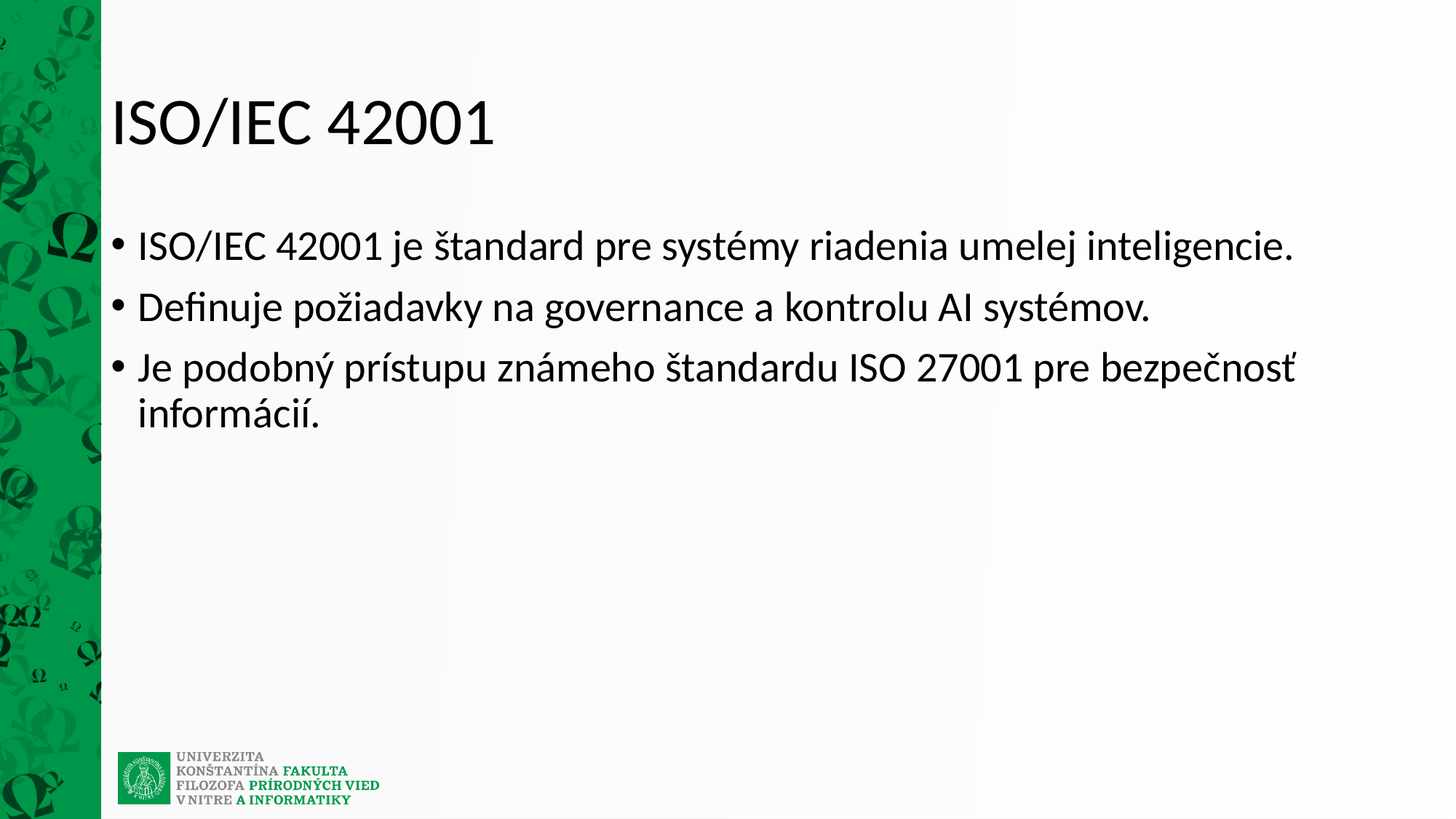

# ISO/IEC 42001
ISO/IEC 42001 je štandard pre systémy riadenia umelej inteligencie.
Definuje požiadavky na governance a kontrolu AI systémov.
Je podobný prístupu známeho štandardu ISO 27001 pre bezpečnosť informácií.